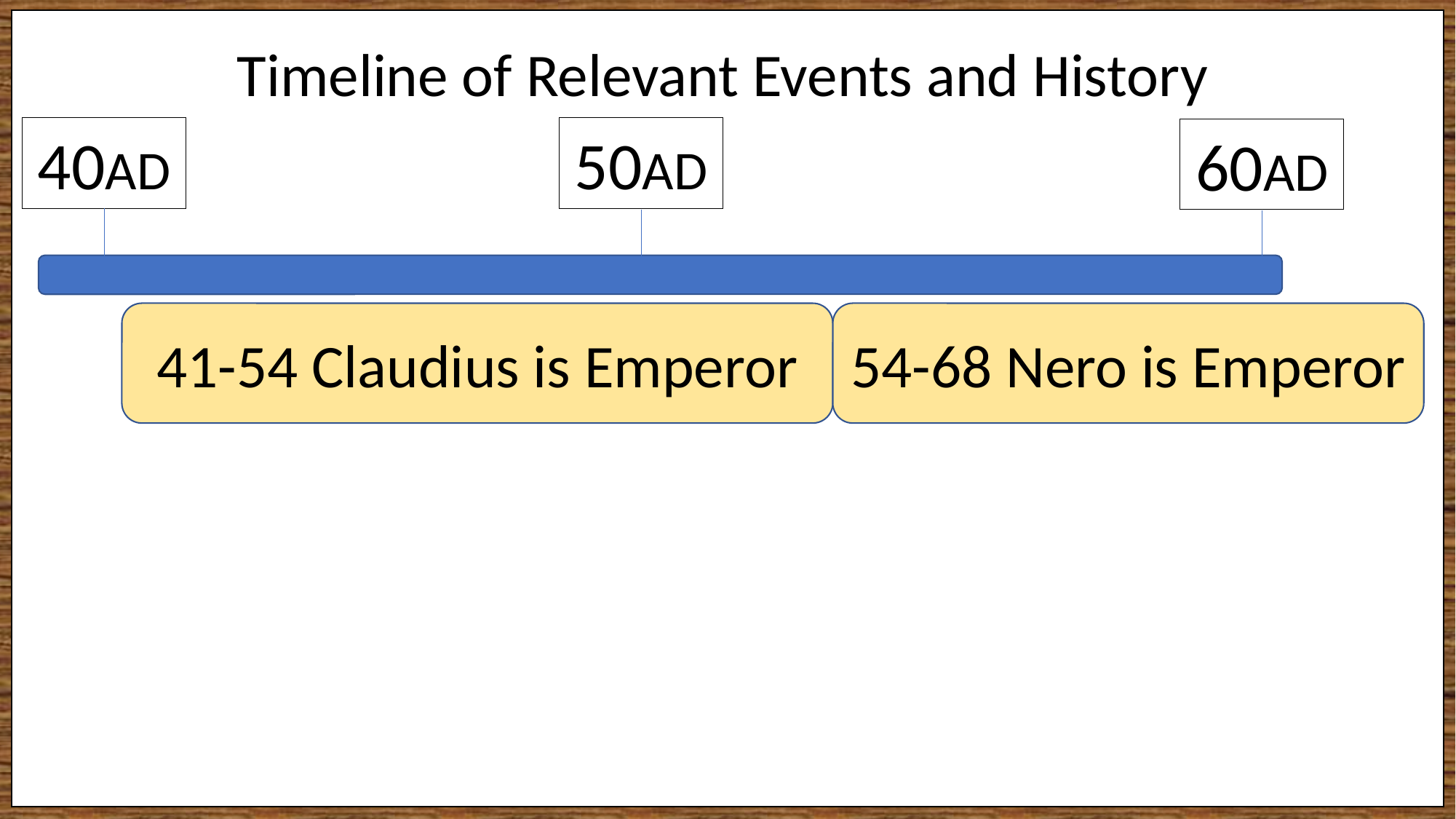

Paul, an apostle
Timeline of Relevant Events and History
40AD
50AD
60AD

54-68 Nero is Emperor
41-54 Claudius is Emperor